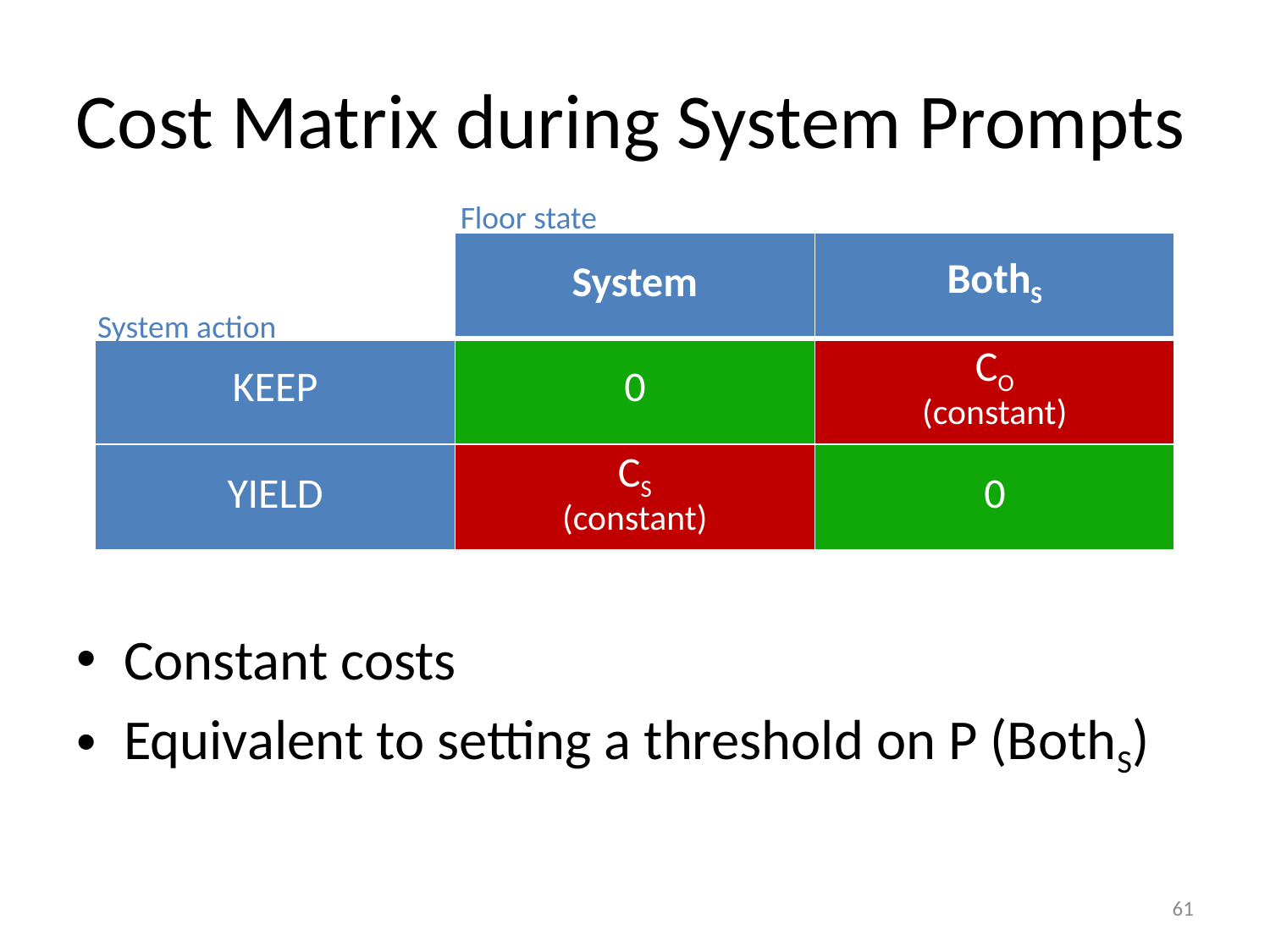

# Cost Matrix during System Prompts
Floor state

Constant costs
Equivalent to setting a threshold on P (BothS)
|  | System | BothS |
| --- | --- | --- |
| KEEP | 0 | CO (constant) |
| YIELD | CS (constant) | 0 |
System action
61